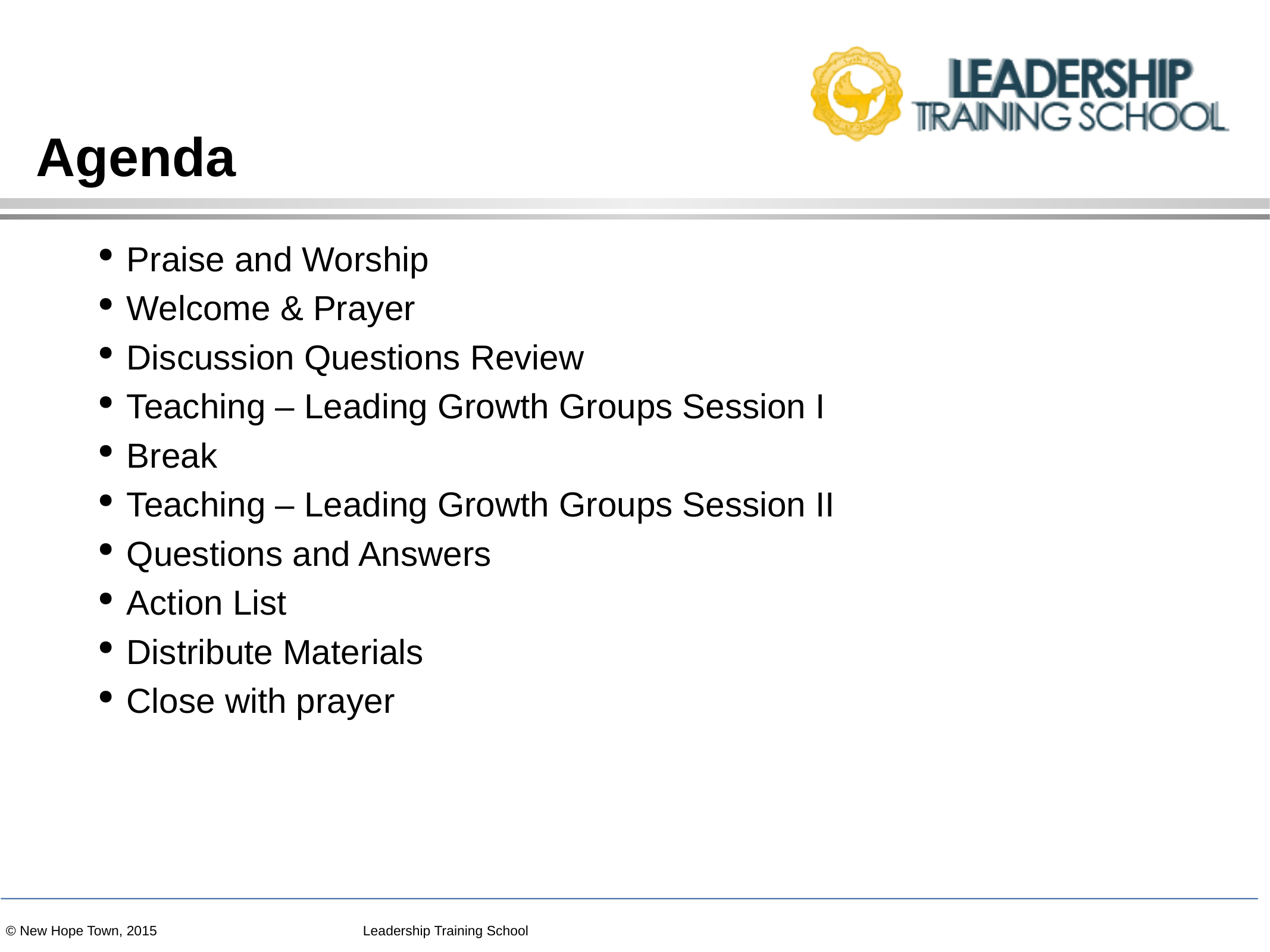

# Agenda
Praise and Worship
Welcome & Prayer
Discussion Questions Review
Teaching – Leading Growth Groups Session I
Break
Teaching – Leading Growth Groups Session II
Questions and Answers
Action List
Distribute Materials
Close with prayer
2